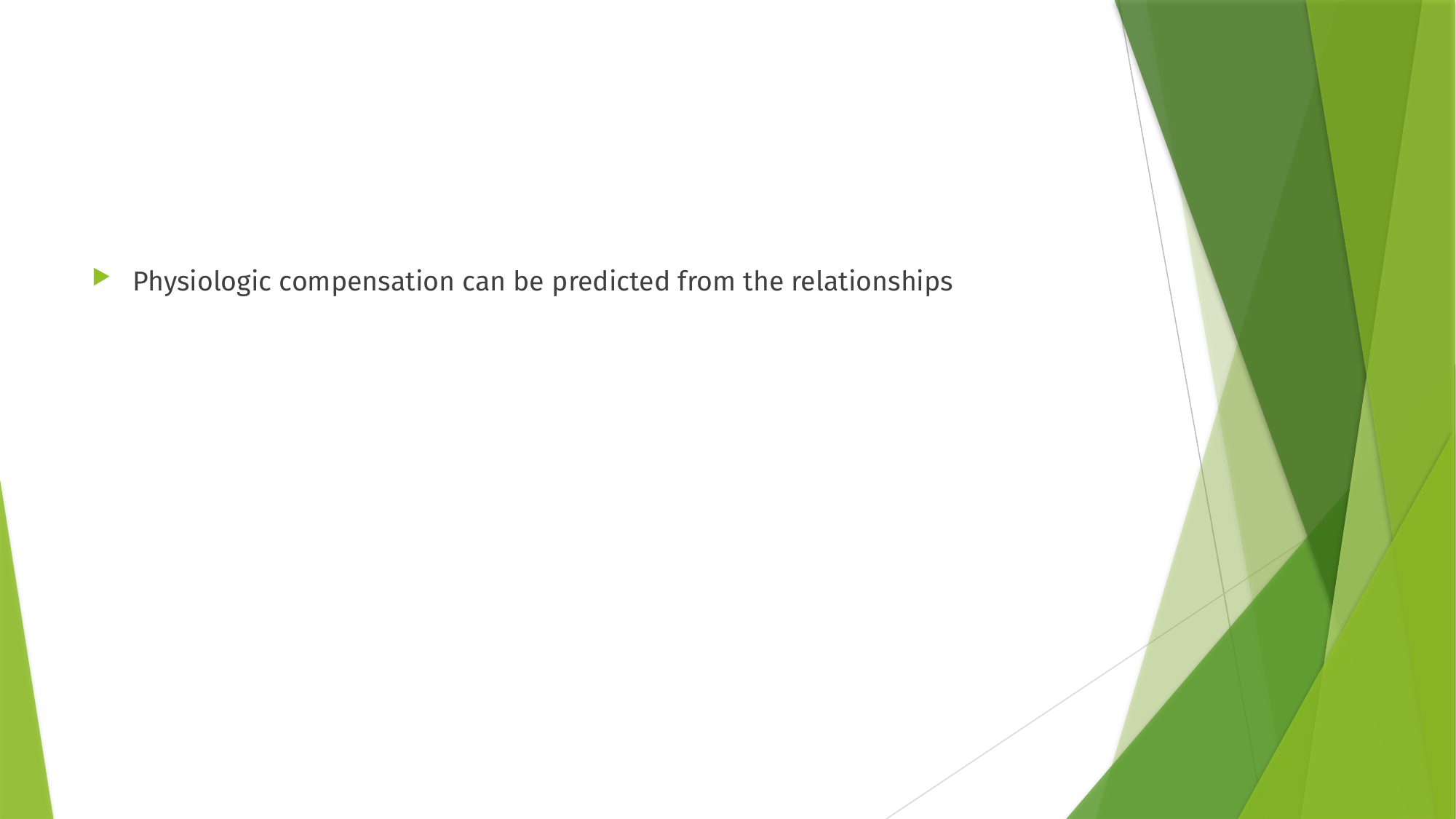

#
Physiologic compensation can be predicted from the relationships